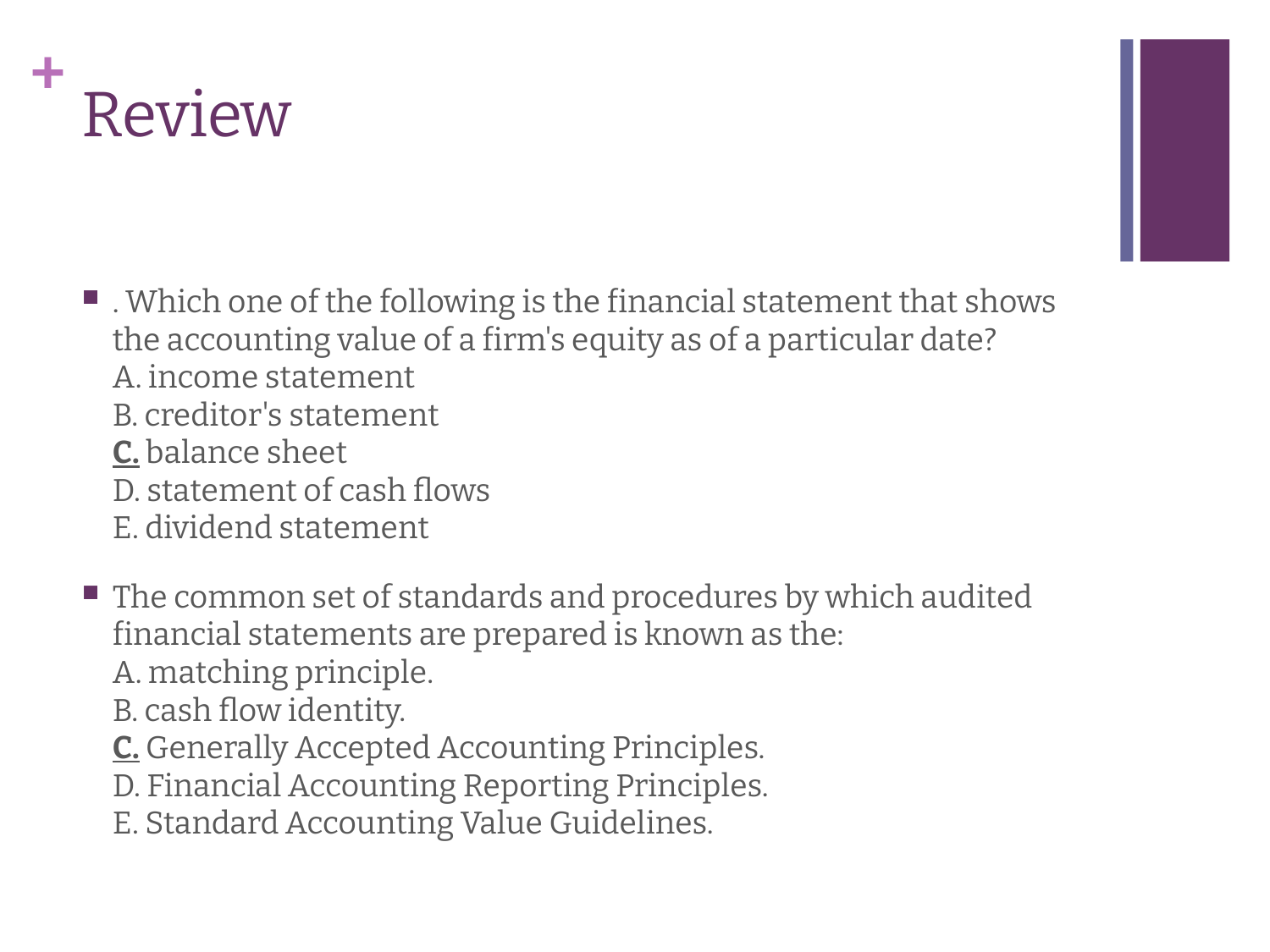

# Review
. Which one of the following is the financial statement that shows the accounting value of a firm's equity as of a particular date? 
A. income statement
B. creditor's statement
C. balance sheet
D. statement of cash flows
E. dividend statement
The common set of standards and procedures by which audited financial statements are prepared is known as the: 
A. matching principle.
B. cash flow identity.
C. Generally Accepted Accounting Principles.
D. Financial Accounting Reporting Principles.
E. Standard Accounting Value Guidelines.